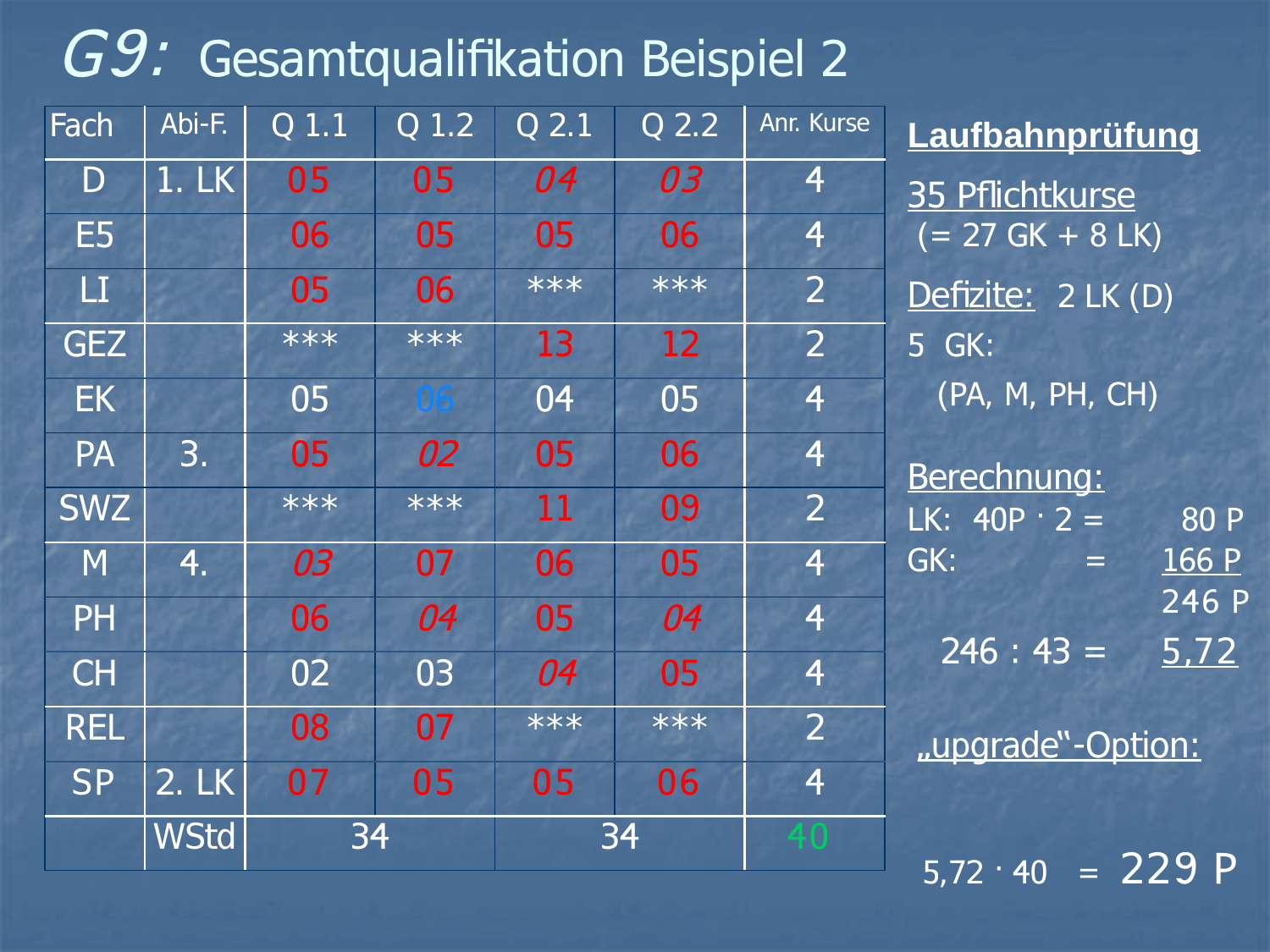

# G9:  Gesamtqualifikation Beispiel 2
| Fach | Abi-F. | Q 1.1 | Q 1.2 | Q 2.1 | Q 2.2 | Anr. Kurse |
| --- | --- | --- | --- | --- | --- | --- |
| D | 1. LK | 05 | 05 | 04 | 03 | 4 |
| E5 |  | 06 | 05 | 05 | 06 | 4 |
| LI |  | 05 | 06 | \*\*\* | \*\*\* | 2 |
| GEZ |  | \*\*\* | \*\*\* | 13 | 12 | 2 |
| EK |  | 05 | 06 | 04 | 05 | 4 |
| PA | 3. | 05 | 02 | 05 | 06 | 4 |
| SWZ |  | \*\*\* | \*\*\* | 11 | 09 | 2 |
| M | 4. | 03 | 07 | 06 | 05 | 4 |
| PH |  | 06 | 04 | 05 | 04 | 4 |
| CH |  | 02 | 03 | 04 | 05 | 4 |
| REL |  | 08 | 07 | \*\*\* | \*\*\* | 2 |
| SP | 2. LK | 07 | 05 | 05 | 06 | 4 |
|  | WStd | 34 |  | 34 |  | 40 |
Laufbahnprüfung
35 Pflichtkurse
 (= 27 GK + 8 LK)
Defizite:  2 LK (D)
5  GK:
   (PA, M, PH, CH)
Berechnung:
LK:  40P · 2 =  	  80 P
GK: 	     =	166 P
		246 P
   246 : 43 =	5,72
„upgrade“-Option:

5,72 · 40   =  229 P